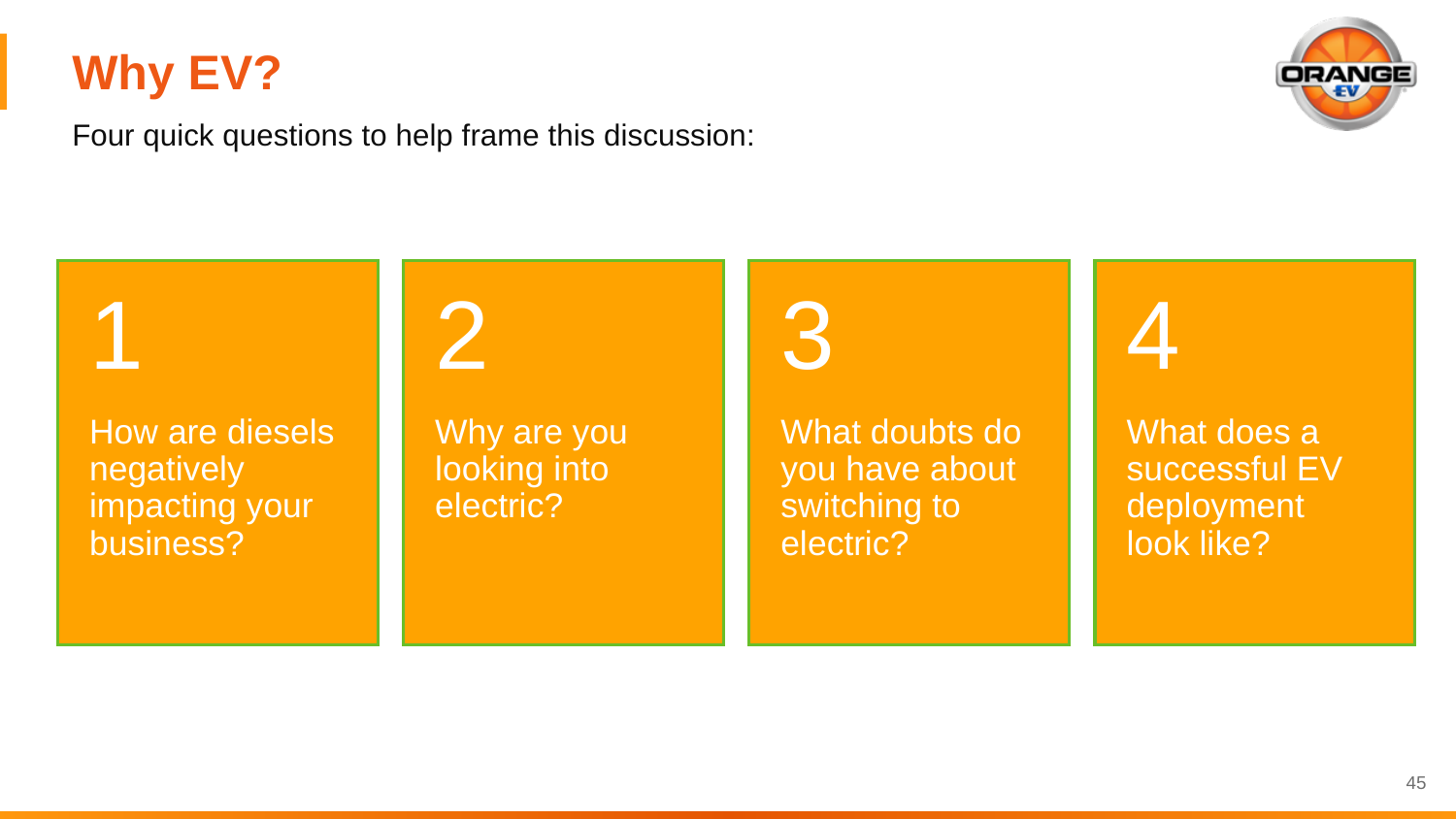

# Why EV?
Four quick questions to help frame this discussion:
How are diesels negatively impacting your business?
1
Why are you looking into electric?
2
What doubts do you have about switching to electric?
3
What does a successful EV deployment  look like?
4